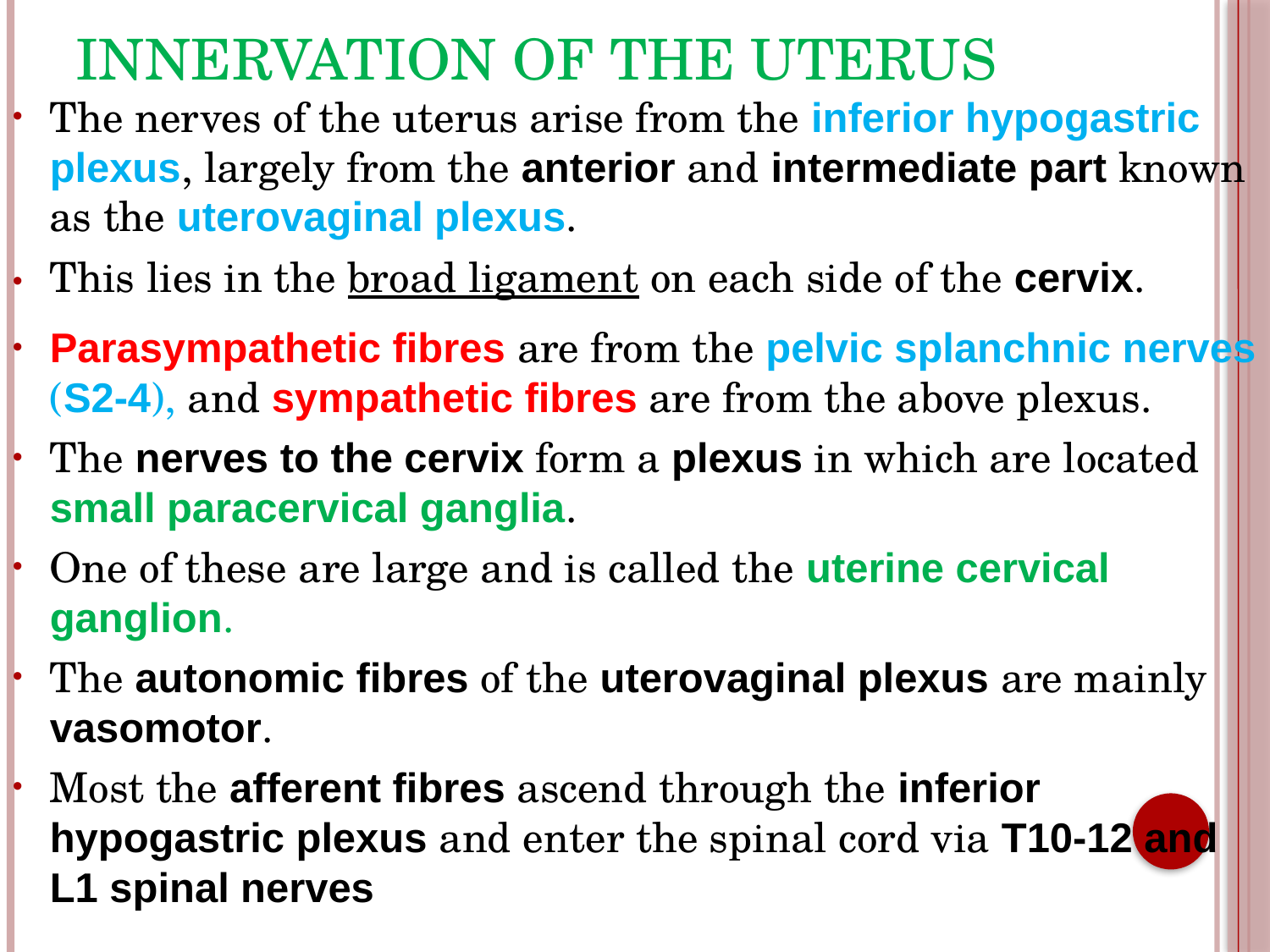

# Innervation of the Uterus
The nerves of the uterus arise from the inferior hypogastric plexus, largely from the anterior and intermediate part known as the uterovaginal plexus.
This lies in the broad ligament on each side of the cervix.
Parasympathetic fibres are from the pelvic splanchnic nerves (S2-4), and sympathetic fibres are from the above plexus.
The nerves to the cervix form a plexus in which are located small paracervical ganglia.
One of these are large and is called the uterine cervical ganglion.
The autonomic fibres of the uterovaginal plexus are mainly vasomotor.
Most the afferent fibres ascend through the inferior hypogastric plexus and enter the spinal cord via T10-12 and L1 spinal nerves